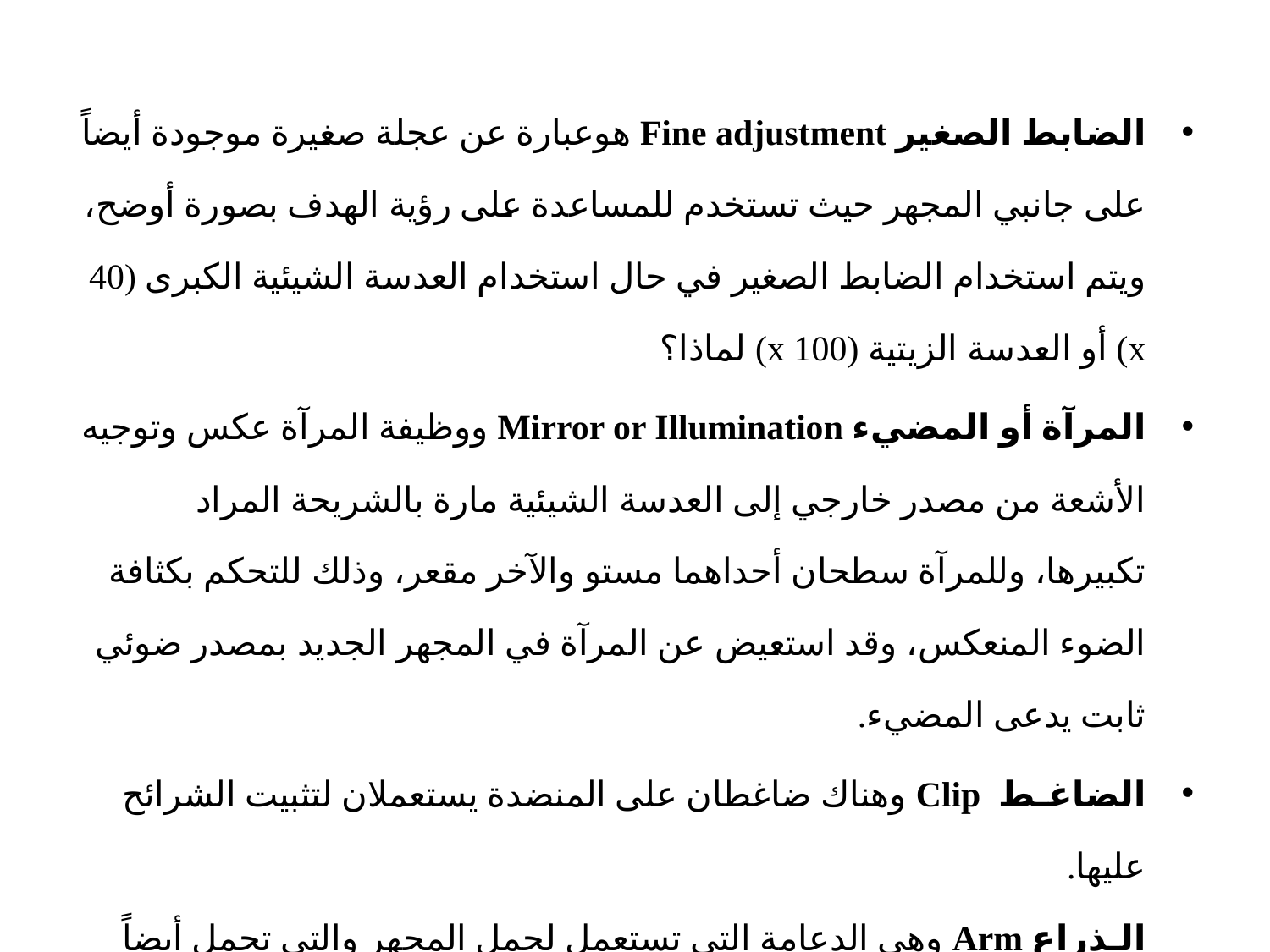

الضابط الصغير Fine adjustment هوعبارة عن عجلة صغيرة موجودة أيضاً على جانبي المجهر حيث تستخدم للمساعدة على رؤية الهدف بصورة أوضح، ويتم استخدام الضابط الصغير في حال استخدام العدسة الشيئية الكبرى (40 x) أو العدسة الزيتية (100 x) لماذا؟
المرآة أو المضيء Mirror or Illumination ووظيفة المرآة عكس وتوجيه الأشعة من مصدر خارجي إلى العدسة الشيئية مارة بالشريحة المراد تكبيرها، وللمرآة سطحان أحداهما مستو والآخر مقعر، وذلك للتحكم بكثافة الضوء المنعكس، وقد استعيض عن المرآة في المجهر الجديد بمصدر ضوئي ثابت يدعى المضيء.
الضاغـط  Clip وهناك ضاغطان على المنضدة يستعملان لتثبيت الشرائح عليها.
الـذراع Arm وهي الدعامة التي تستعمل لحمل المجهر والتي تحمل أيضاً الاسطوانة
القاعـدة Base وهي الجزء السفلي الذي يرتكز عليه المجهر